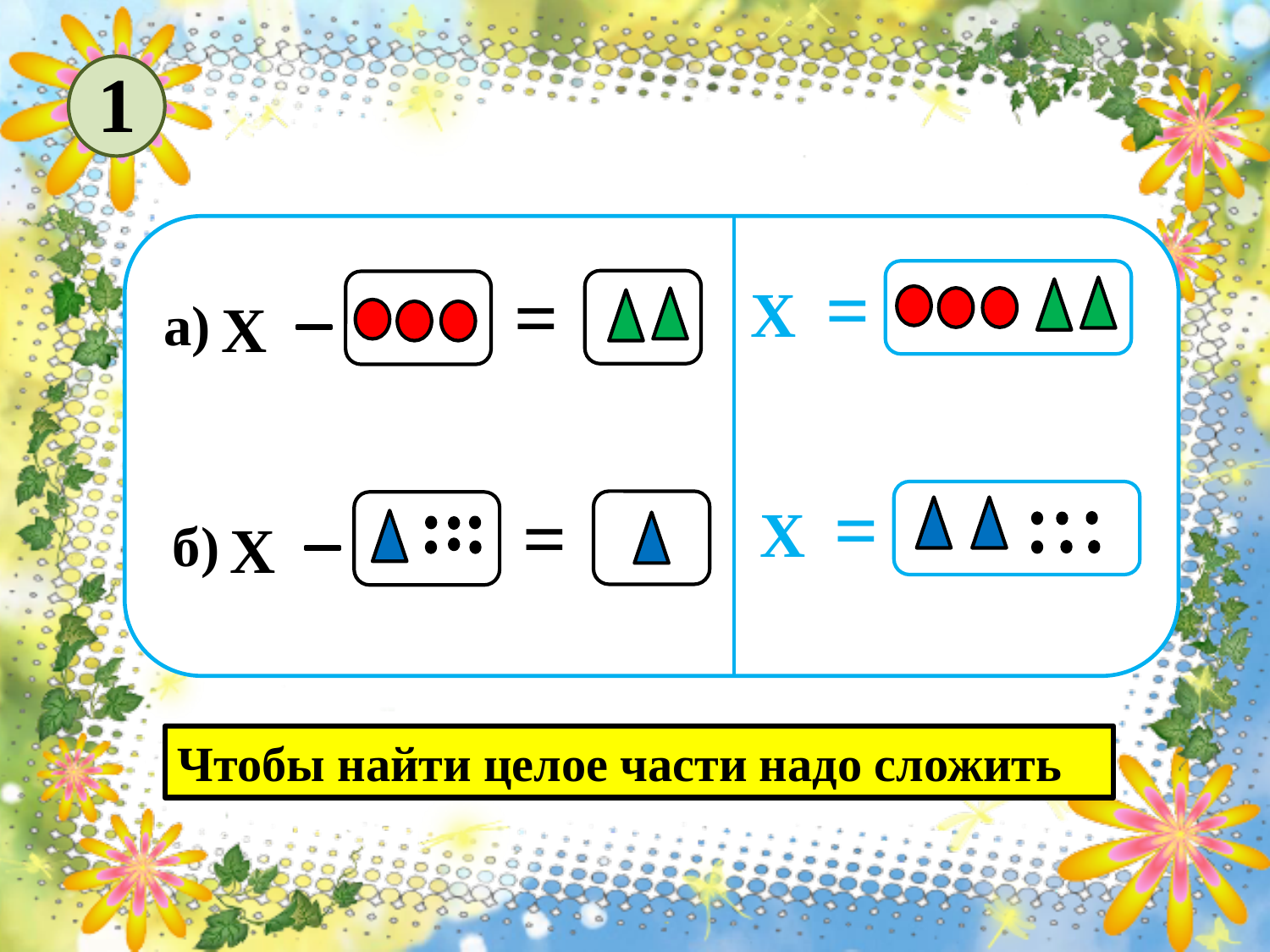

1

Х
=
=
Х

а)

Х
=
=
Х

б)

Чтобы найти целое части надо сложить